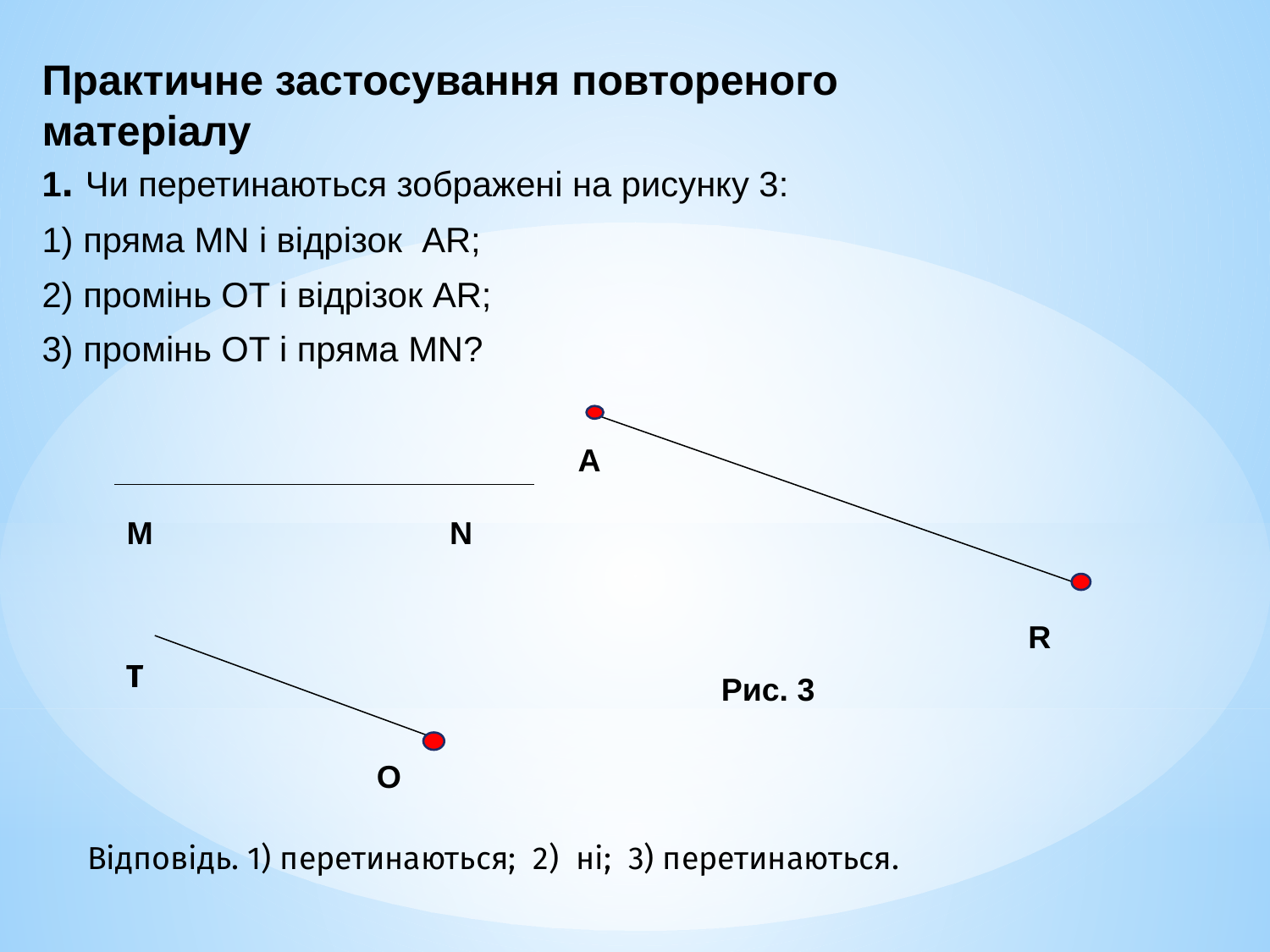

Практичне застосування повтореного матеріалу
1. Чи перетинаються зображені на рисунку 3:
1) пряма MN і відрізок  AR;
2) промінь OT і відрізок AR;
3) промінь OT і пряма MN?

#

A

R
Рис. 3
M
N

T
O
Відповідь. 1) перетинаються;  2)  ні;  3) перетинаються.